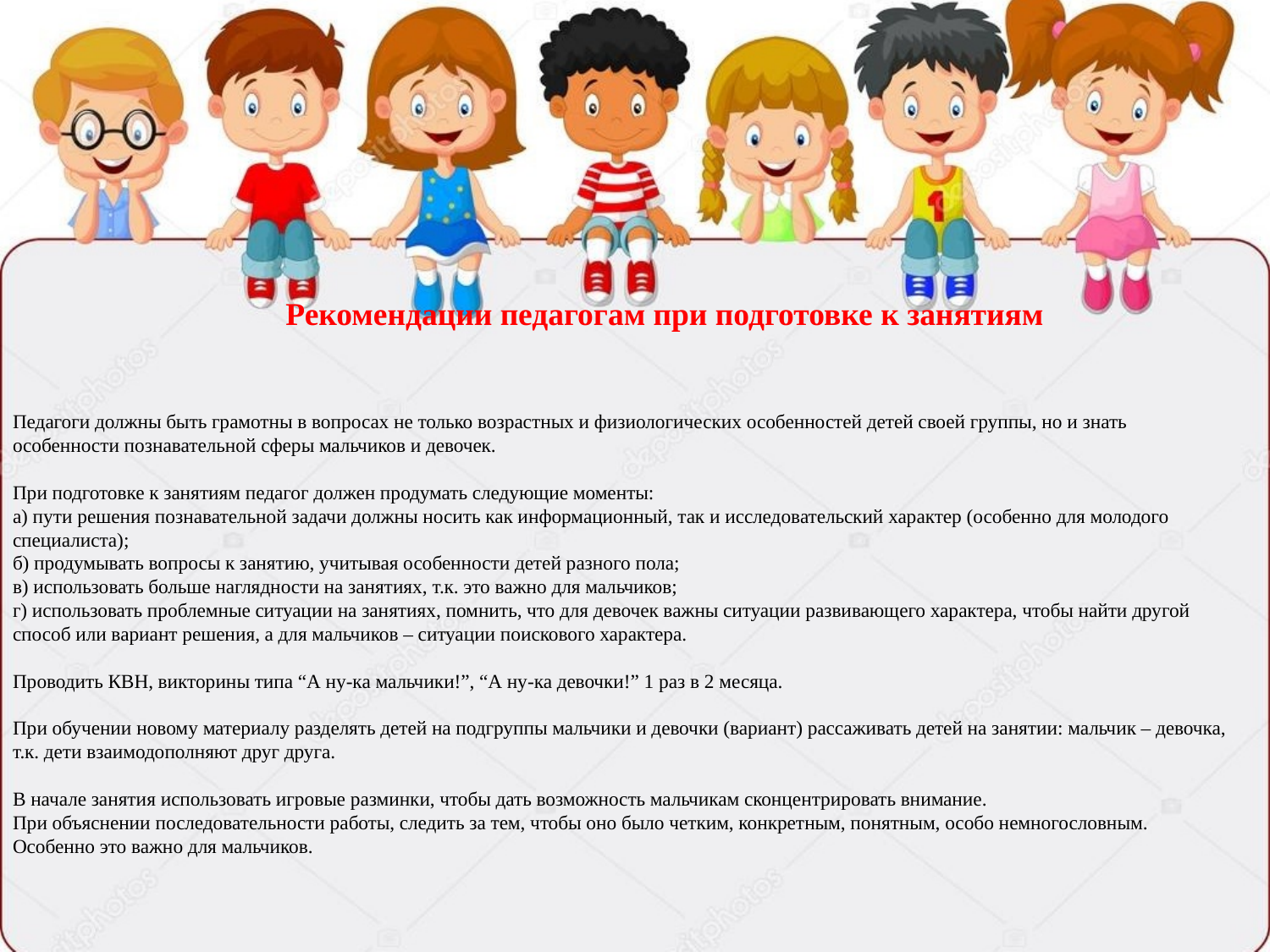

# Педагоги должны быть грамотны в вопросах не только возрастных и физиологических особенностей детей своей группы, но и знать особенности познавательной сферы мальчиков и девочек. При подготовке к занятиям педагог должен продумать следующие моменты: а) пути решения познавательной задачи должны носить как информационный, так и исследовательский характер (особенно для молодого специалиста); б) продумывать вопросы к занятию, учитывая особенности детей разного пола; в) использовать больше наглядности на занятиях, т.к. это важно для мальчиков; г) использовать проблемные ситуации на занятиях, помнить, что для девочек важны ситуации развивающего характера, чтобы найти другой способ или вариант решения, а для мальчиков – ситуации поискового характера. Проводить КВН, викторины типа “А ну-ка мальчики!”, “А ну-ка девочки!” 1 раз в 2 месяца. При обучении новому материалу разделять детей на подгруппы мальчики и девочки (вариант) рассаживать детей на занятии: мальчик – девочка, т.к. дети взаимодополняют друг друга. В начале занятия использовать игровые разминки, чтобы дать возможность мальчикам сконцентрировать внимание. При объяснении последовательности работы, следить за тем, чтобы оно было четким, конкретным, понятным, особо немногословным. Особенно это важно для мальчиков.
Рекомендации педагогам при подготовке к занятиям